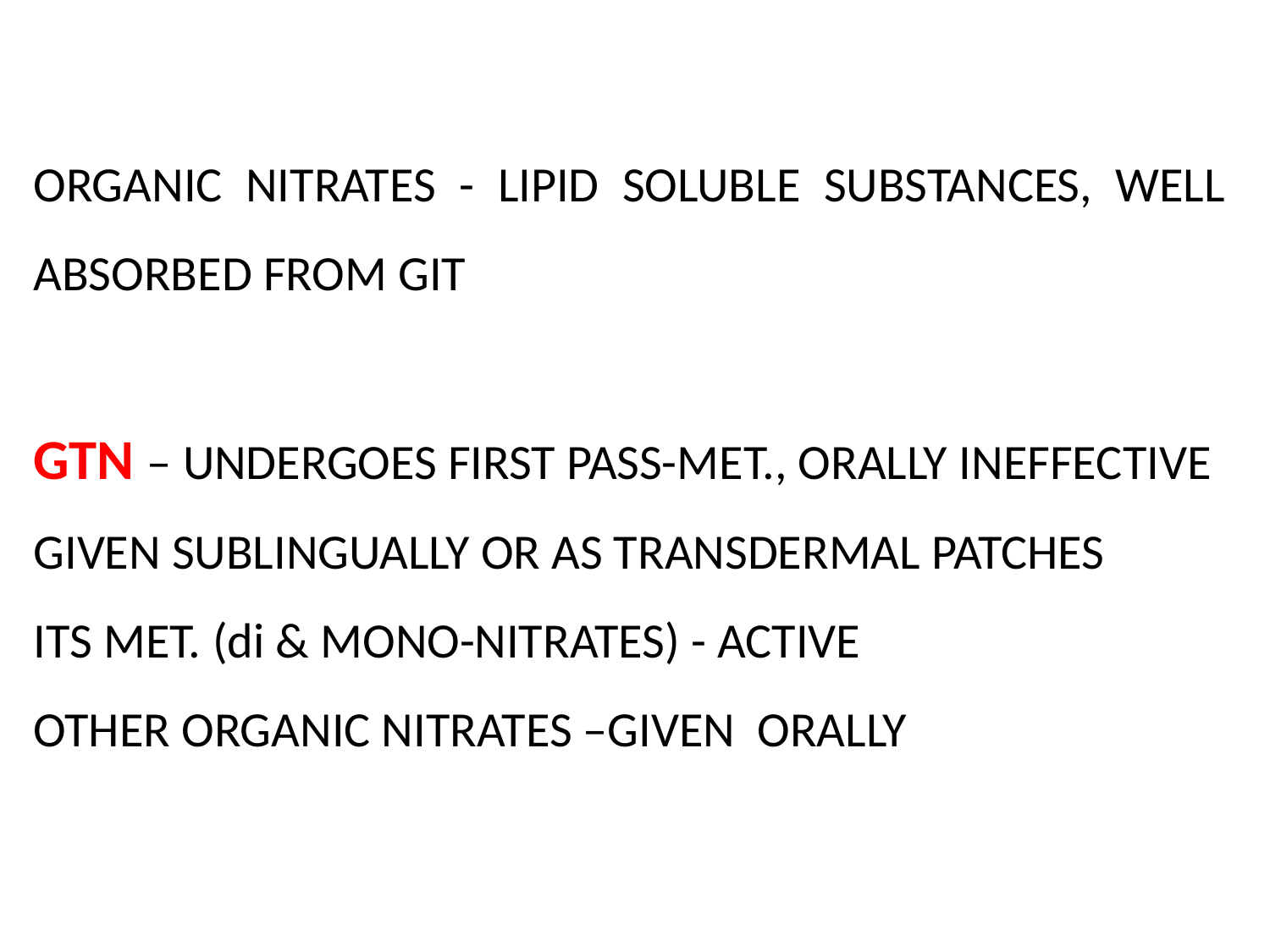

ORGANIC NITRATES - LIPID SOLUBLE SUBSTANCES, WELL ABSORBED FROM GIT

GTN – UNDERGOES FIRST PASS-MET., ORALLY INEFFECTIVE
GIVEN SUBLINGUALLY OR AS TRANSDERMAL PATCHES
ITS MET. (di & MONO-NITRATES) - ACTIVE
OTHER ORGANIC NITRATES –GIVEN  ORALLY